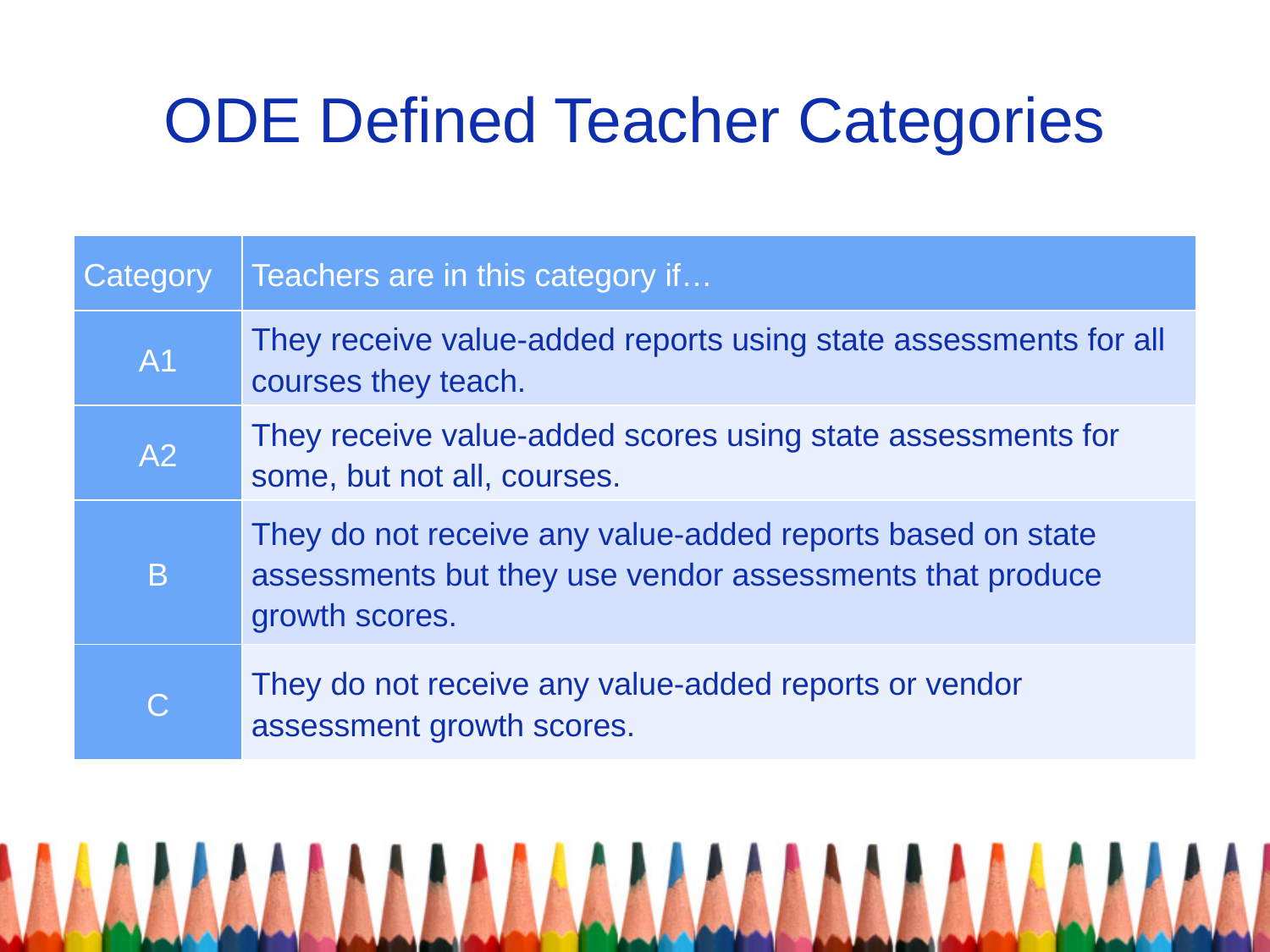

# ODE Defined Teacher Categories
| Category | Teachers are in this category if… |
| --- | --- |
| A1 | They receive value-added reports using state assessments for all courses they teach. |
| A2 | They receive value-added scores using state assessments for some, but not all, courses. |
| B | They do not receive any value-added reports based on state assessments but they use vendor assessments that produce growth scores. |
| C | They do not receive any value-added reports or vendor assessment growth scores. |